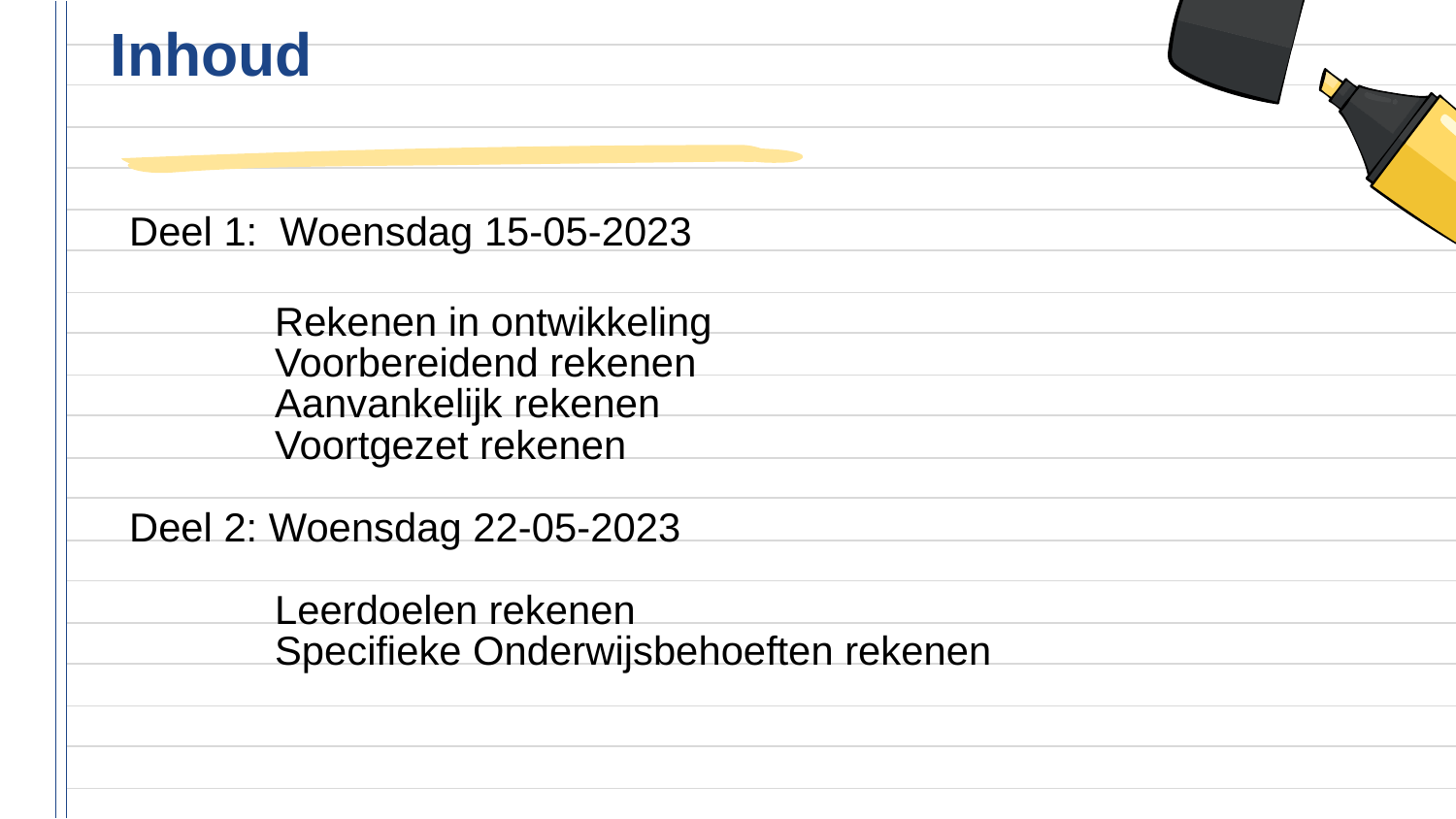

# Inhoud

Deel 1:  Woensdag 15-05-2023
	Rekenen in ontwikkeling
	Voorbereidend rekenen
	Aanvankelijk rekenen
	Voortgezet rekenen

Deel 2: Woensdag 22-05-2023
	Leerdoelen rekenen
	Specifieke Onderwijsbehoeften rekenen